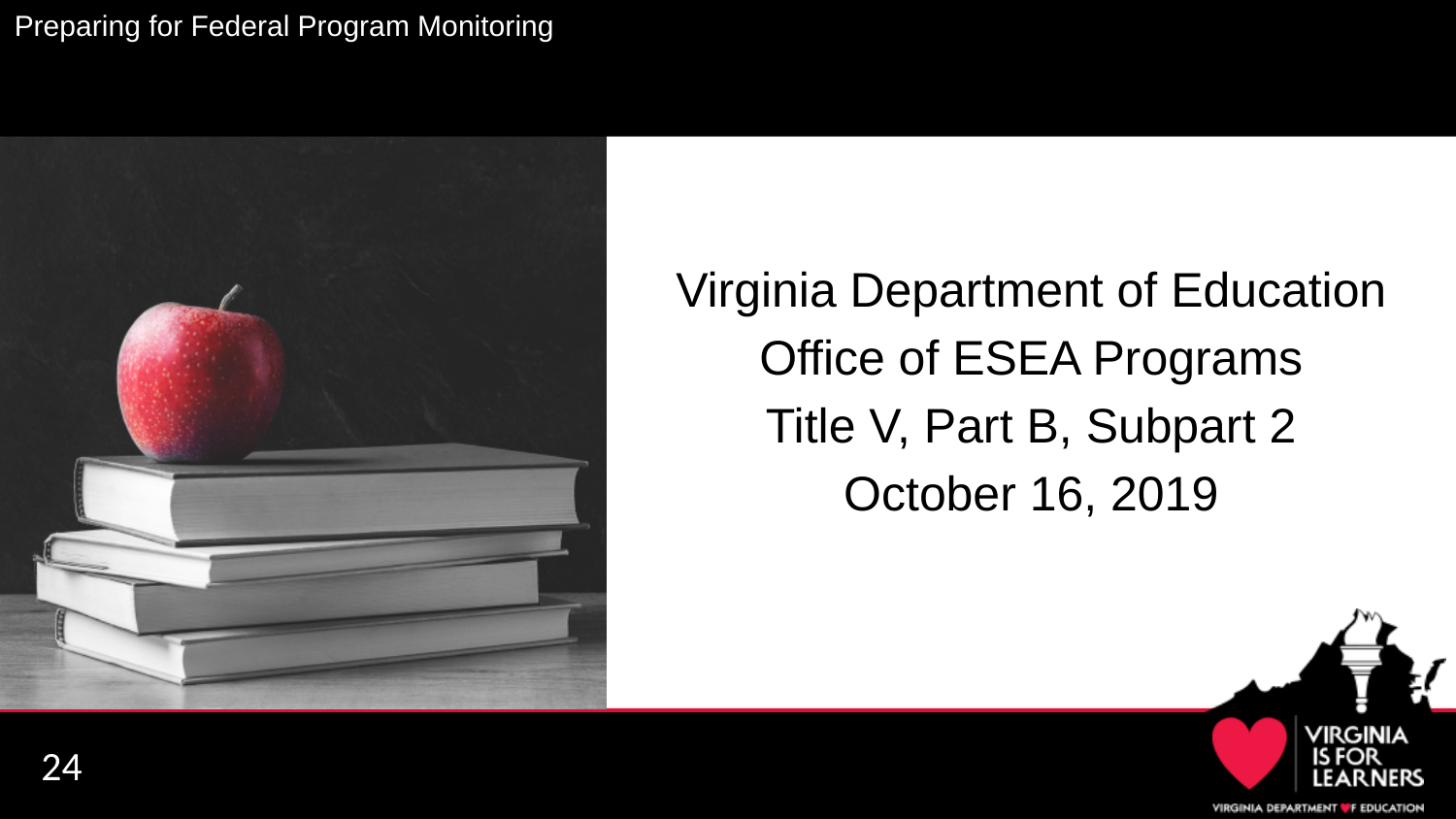

# Preparing for Federal Program Monitoring
Virginia Department of Education
Office of ESEA Programs
Title V, Part B, Subpart 2
October 16, 2019